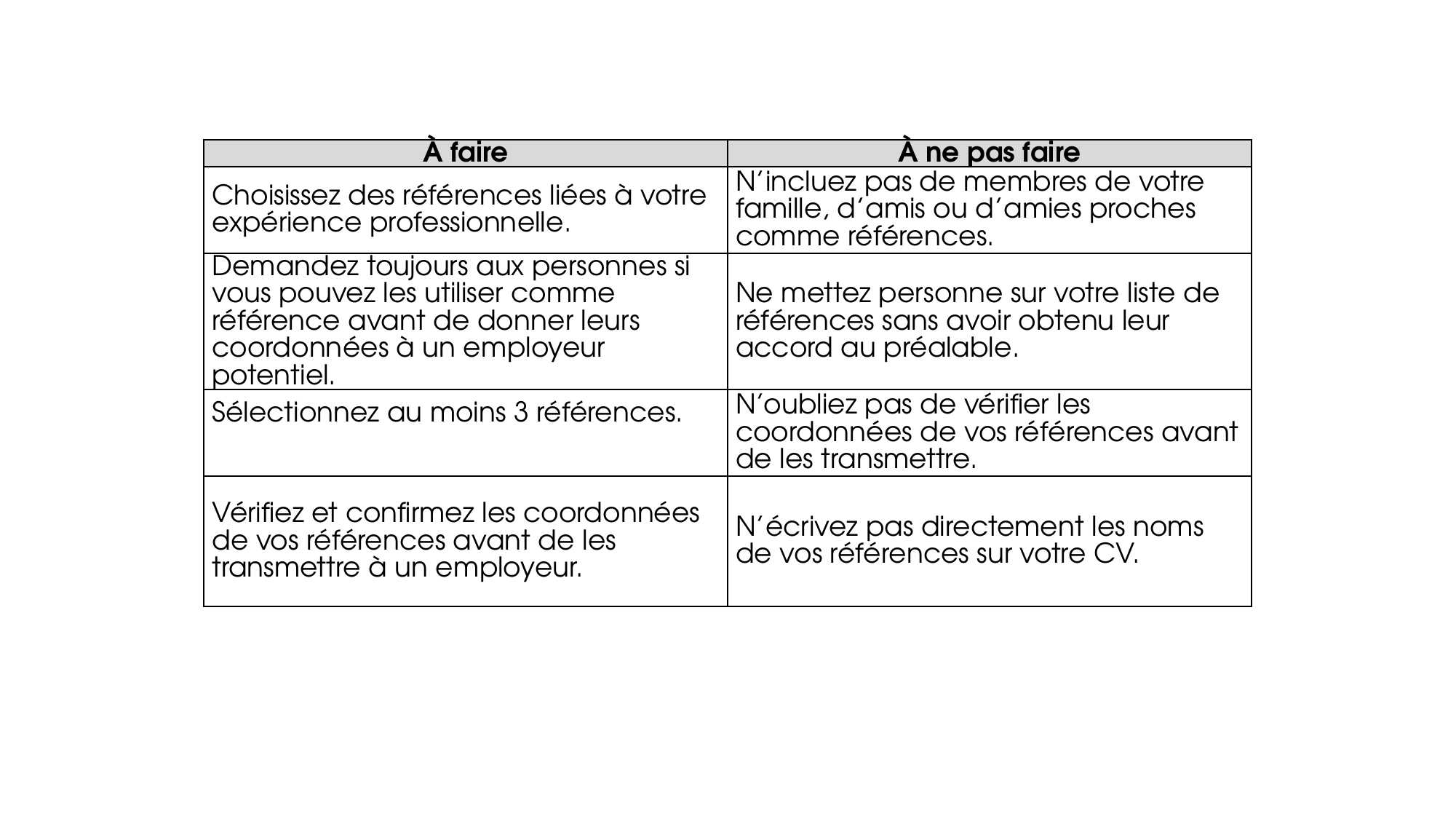

| À faire | À ne pas faire |
| --- | --- |
| Choisissez des références liées à votre expérience professionnelle. | N’incluez pas de membres de votre famille, d’amis ou d’amies proches comme références. |
| Demandez toujours aux personnes si vous pouvez les utiliser comme référence avant de donner leurs coordonnées à un employeur potentiel. | Ne mettez personne sur votre liste de références sans avoir obtenu leur accord au préalable. |
| Sélectionnez au moins 3 références. | N’oubliez pas de vérifier les coordonnées de vos références avant de les transmettre. |
| Vérifiez et confirmez les coordonnées de vos références avant de les transmettre à un employeur. | N’écrivez pas directement les noms de vos références sur votre CV. |